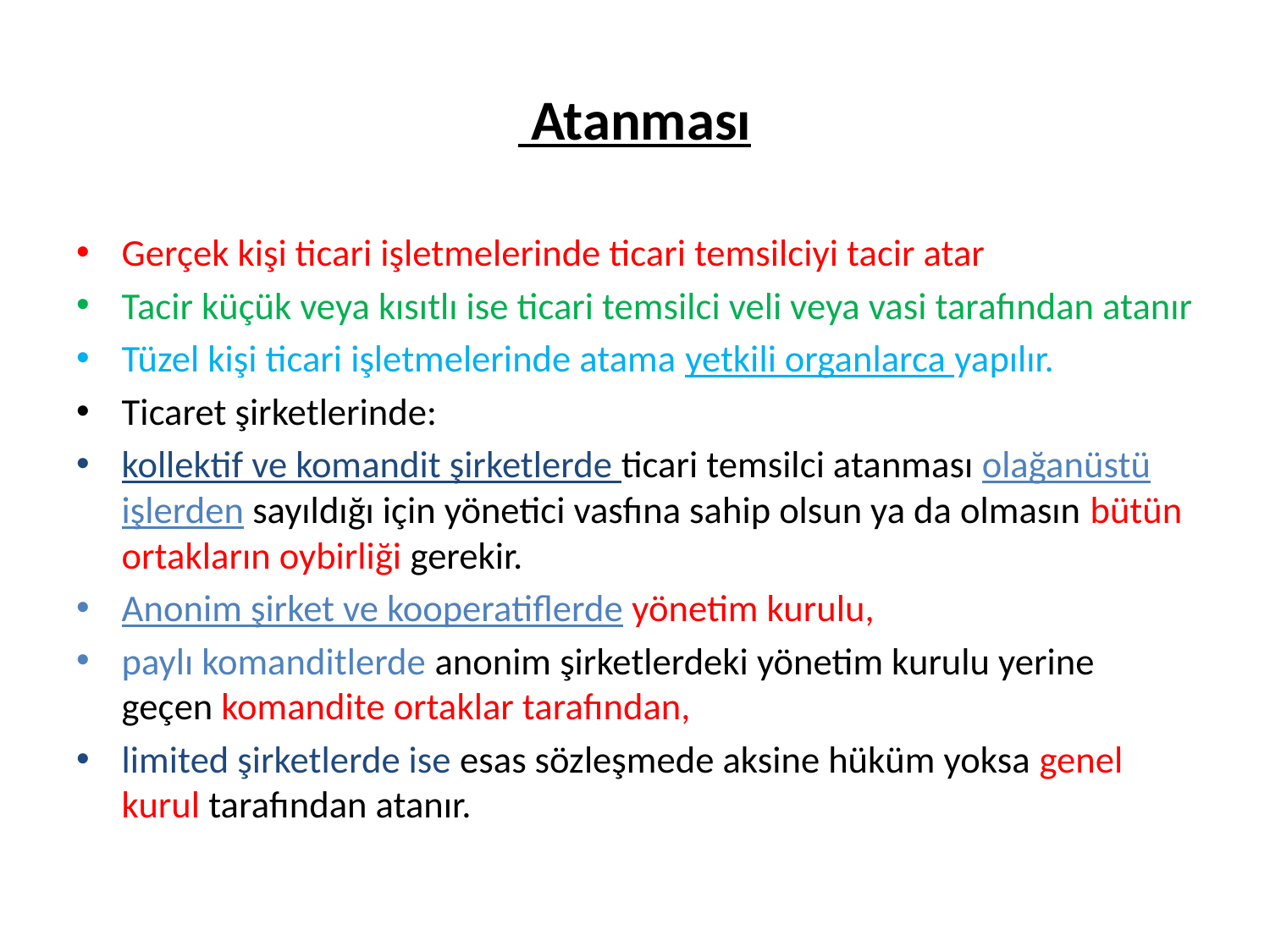

# Atanması
Gerçek kişi ticari işletmelerinde ticari temsilciyi tacir atar
Tacir küçük veya kısıtlı ise ticari temsilci veli veya vasi tarafından atanır
Tüzel kişi ticari işletmelerinde atama yetkili organlarca yapılır.
Ticaret şirketlerinde:
kollektif ve komandit şirketlerde ticari temsilci atanması olağanüstü işlerden sayıldığı için yönetici vasfına sahip olsun ya da olmasın bütün ortakların oybirliği gerekir.
Anonim şirket ve kooperatiflerde yönetim kurulu,
paylı komanditlerde anonim şirketlerdeki yönetim kurulu yerine geçen komandite ortaklar tarafından,
limited şirketlerde ise esas sözleşmede aksine hüküm yoksa genel kurul tarafından atanır.